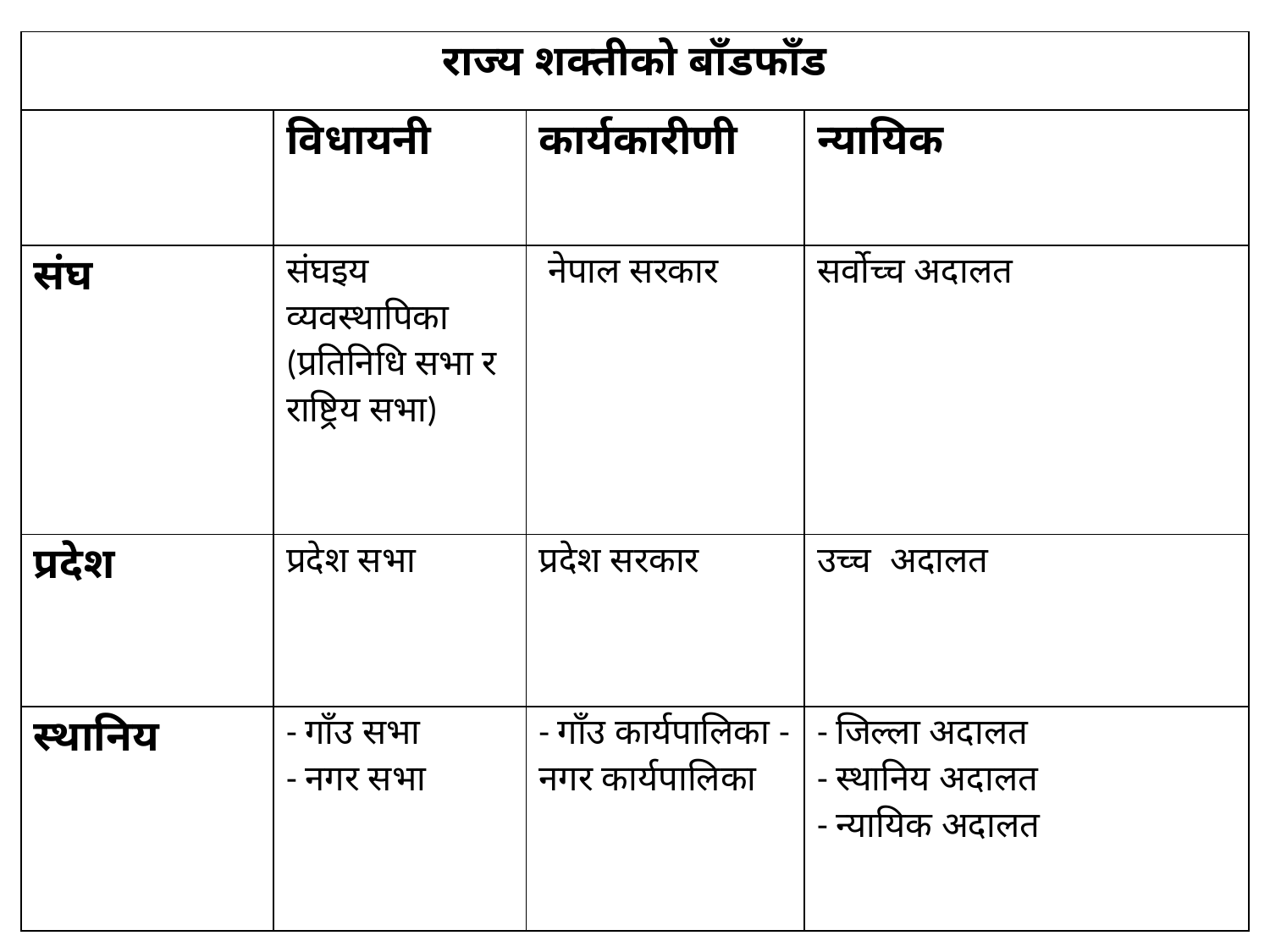

| राज्य शक्तीको बाँडफाँड |  |  |  |
| --- | --- | --- | --- |
|  | विधायनी | कार्यकारीणी | न्यायिक |
| संघ | संघइय व्यवस्थापिका (प्रतिनिधि सभा र राष्ट्रिय सभा) | नेपाल सरकार | सर्वोच्च अदालत |
| प्रदेश | प्रदेश सभा | प्रदेश सरकार | उच्च अदालत |
| स्थानिय | - गाँउ सभा - नगर सभा | - गाँउ कार्यपालिका - नगर कार्यपालिका | - जिल्ला अदालत - स्थानिय अदालत - न्यायिक अदालत |
#